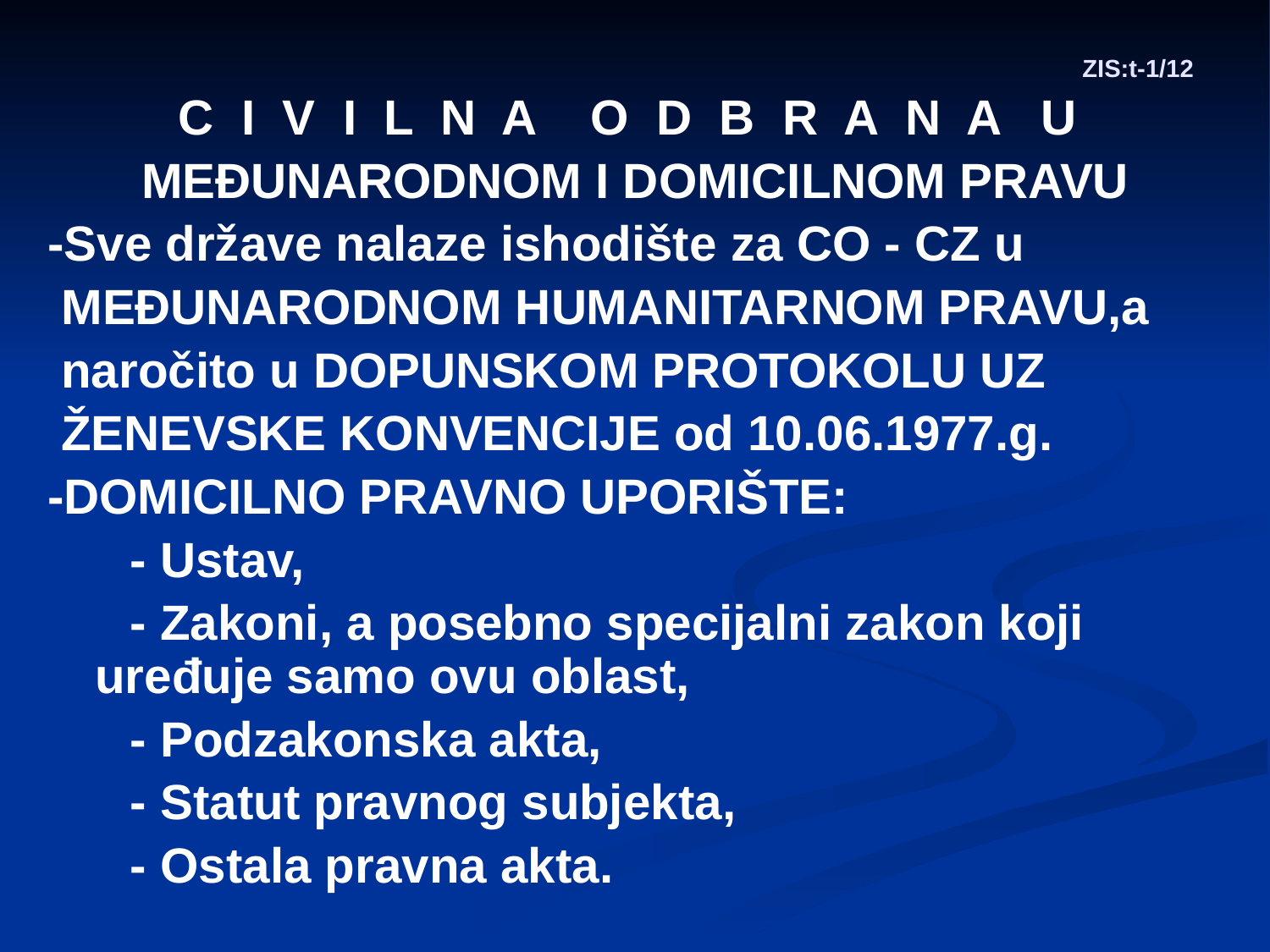

# ZIS:t-1/12
C  I  V  I  L  N  A    O  D  B  R  A  N  A   U
MEĐUNARODNOM I DOMICILNOM PRAVU
-Sve države nalaze ishodište za CO - CZ u
 MEĐUNARODNOM HUMANITARNOM PRAVU,a
 naročito u DOPUNSKOM PROTOKOLU UZ
 ŽENEVSKE KONVENCIJE od 10.06.1977.g.
-DOMICILNO PRAVNO UPORIŠTE:
      - Ustav,
      - Zakoni, a posebno specijalni zakon koji uređuje samo ovu oblast,
      - Podzakonska akta,
      - Statut pravnog subjekta,
      - Ostala pravna akta.